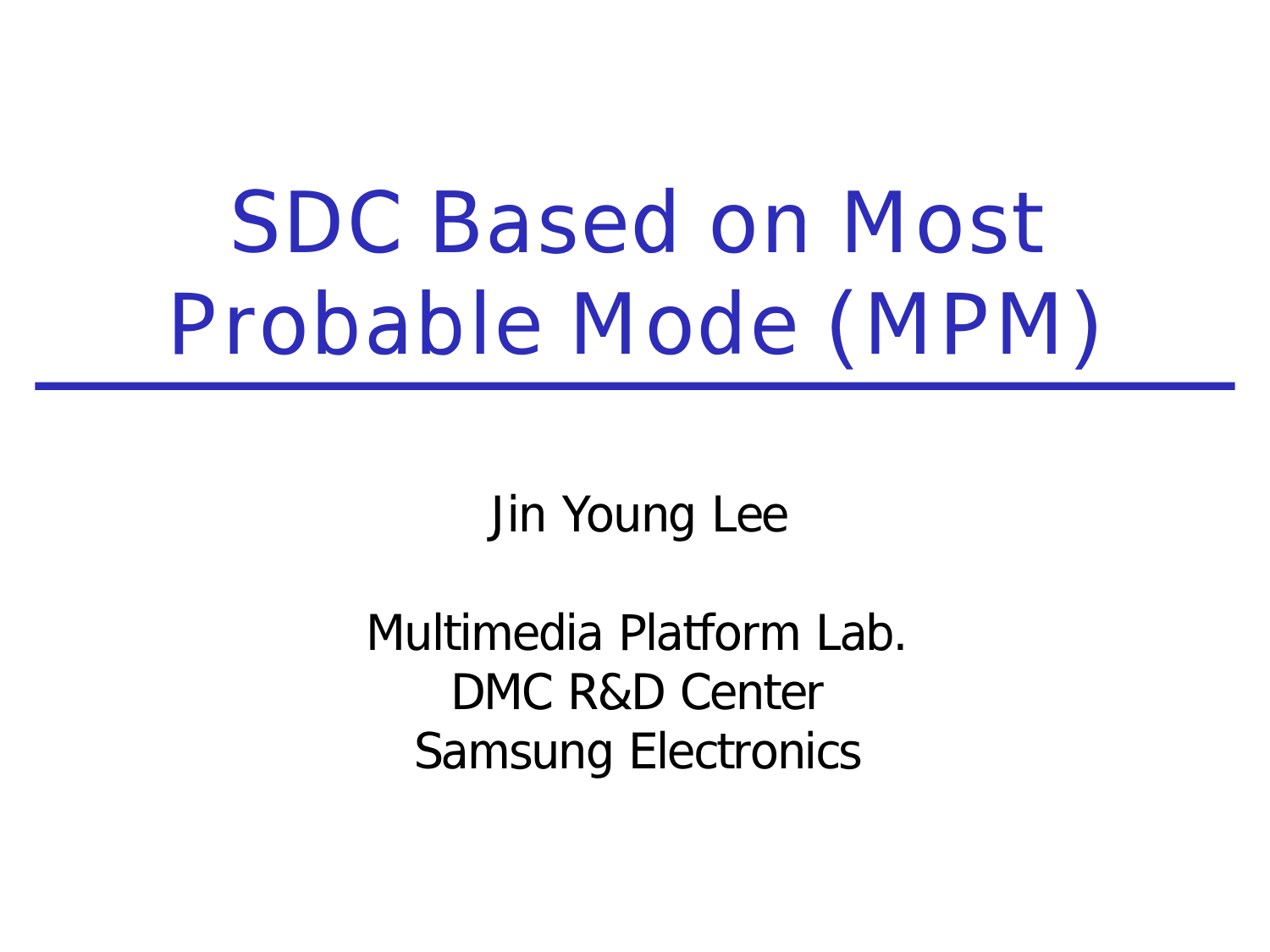

SDC Based on Most Probable Mode (MPM)

Jin Young Lee

Multimedia Platform Lab.
DMC R&D Center
Samsung Electronics